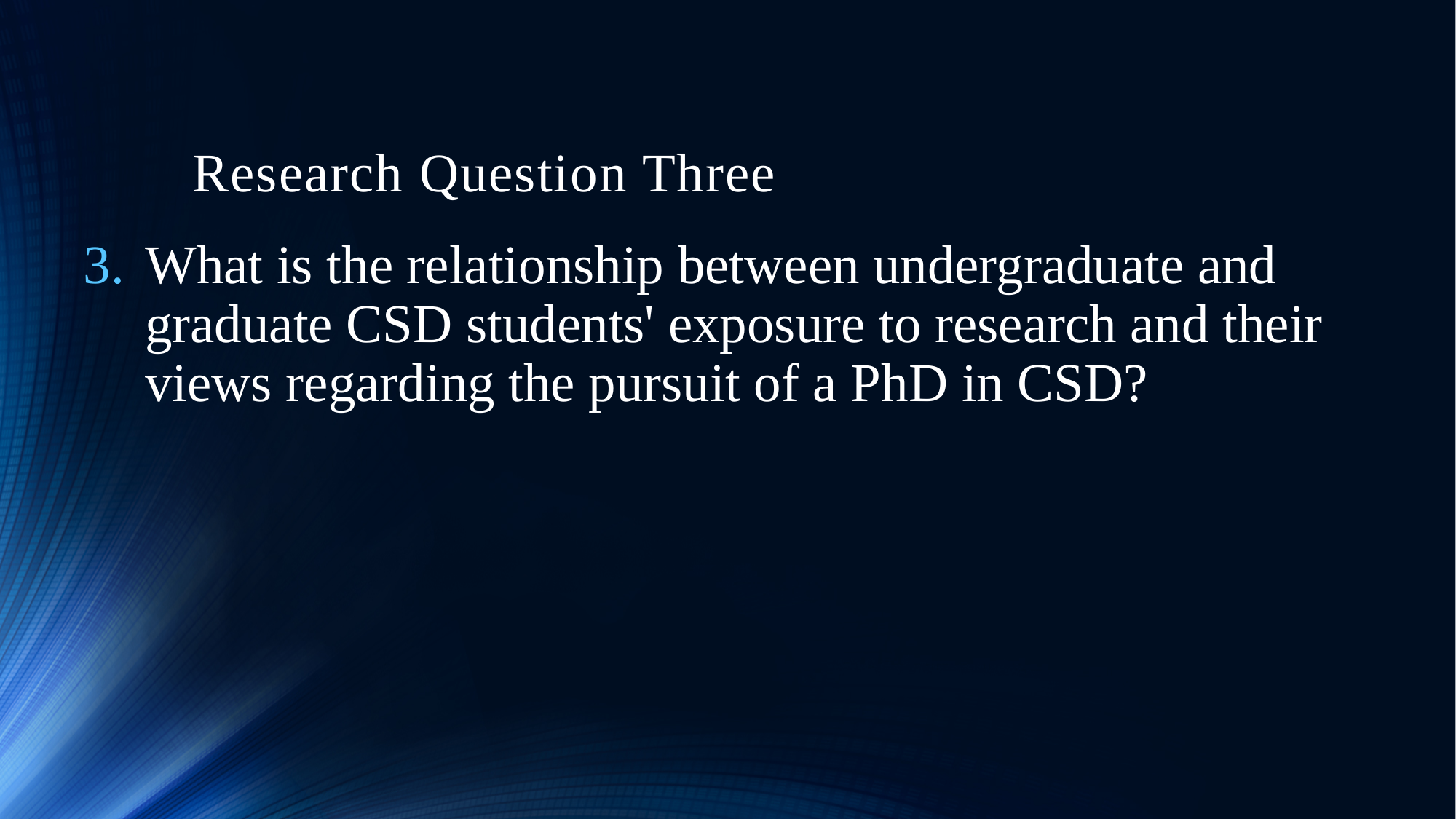

# Research Question Three
What is the relationship between undergraduate and graduate CSD students' exposure to research and their views regarding the pursuit of a PhD in CSD?